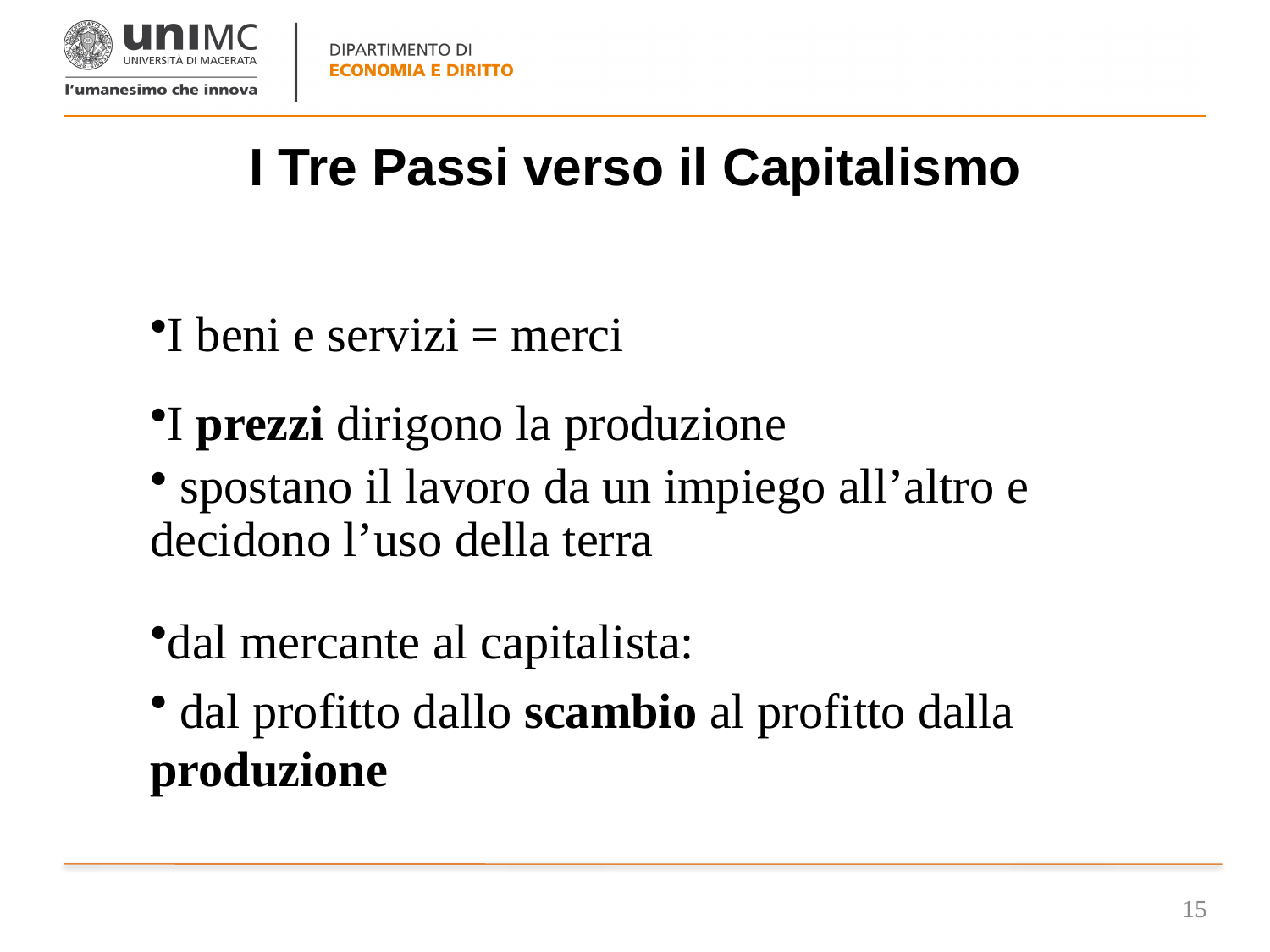

# I Tre Passi verso il Capitalismo
I beni e servizi = merci
I prezzi dirigono la produzione
 spostano il lavoro da un impiego all’altro e decidono l’uso della terra
dal mercante al capitalista:
 dal profitto dallo scambio al profitto dalla produzione
15